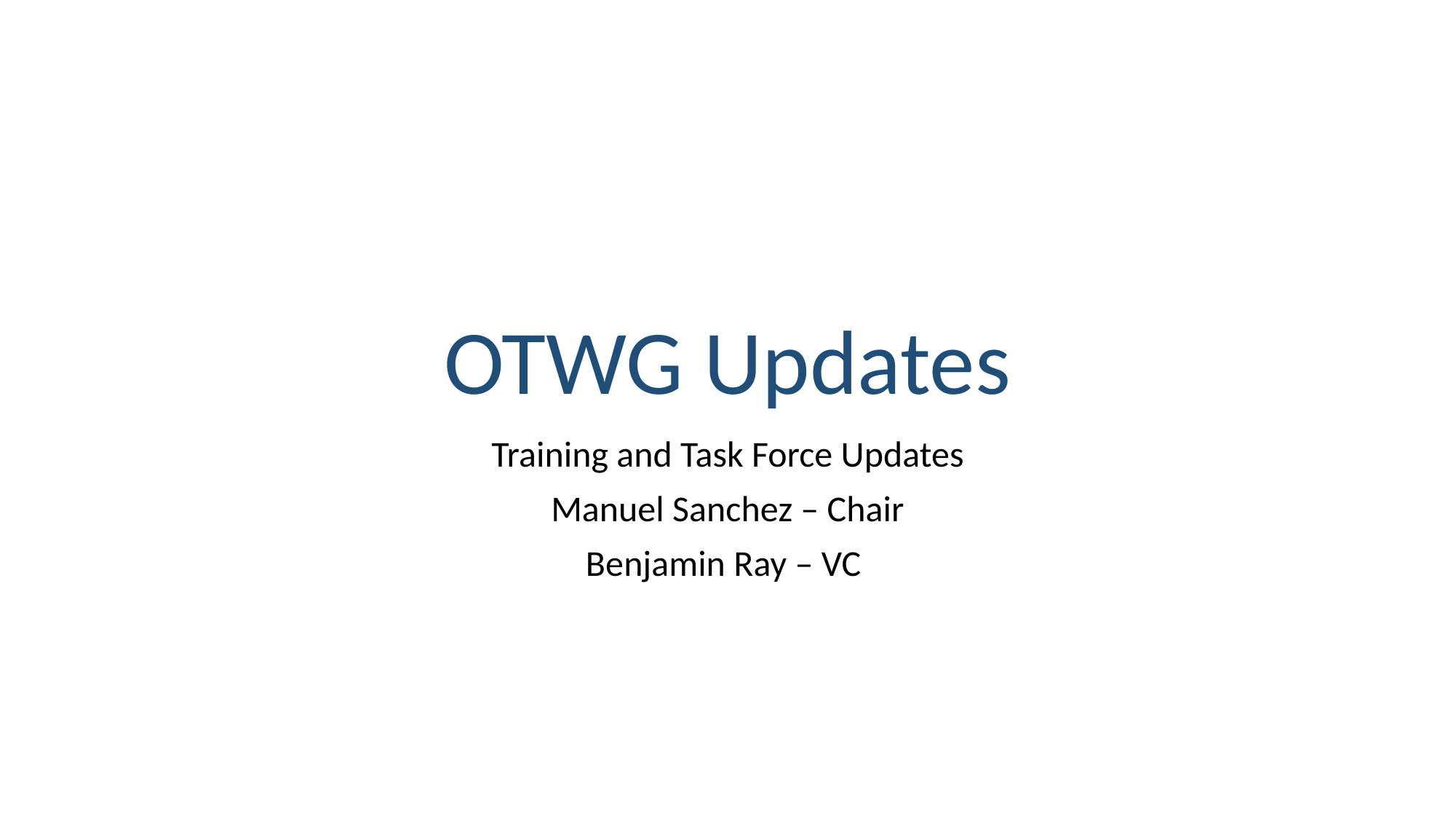

# OTWG Updates
Training and Task Force Updates
Manuel Sanchez – Chair
Benjamin Ray – VC